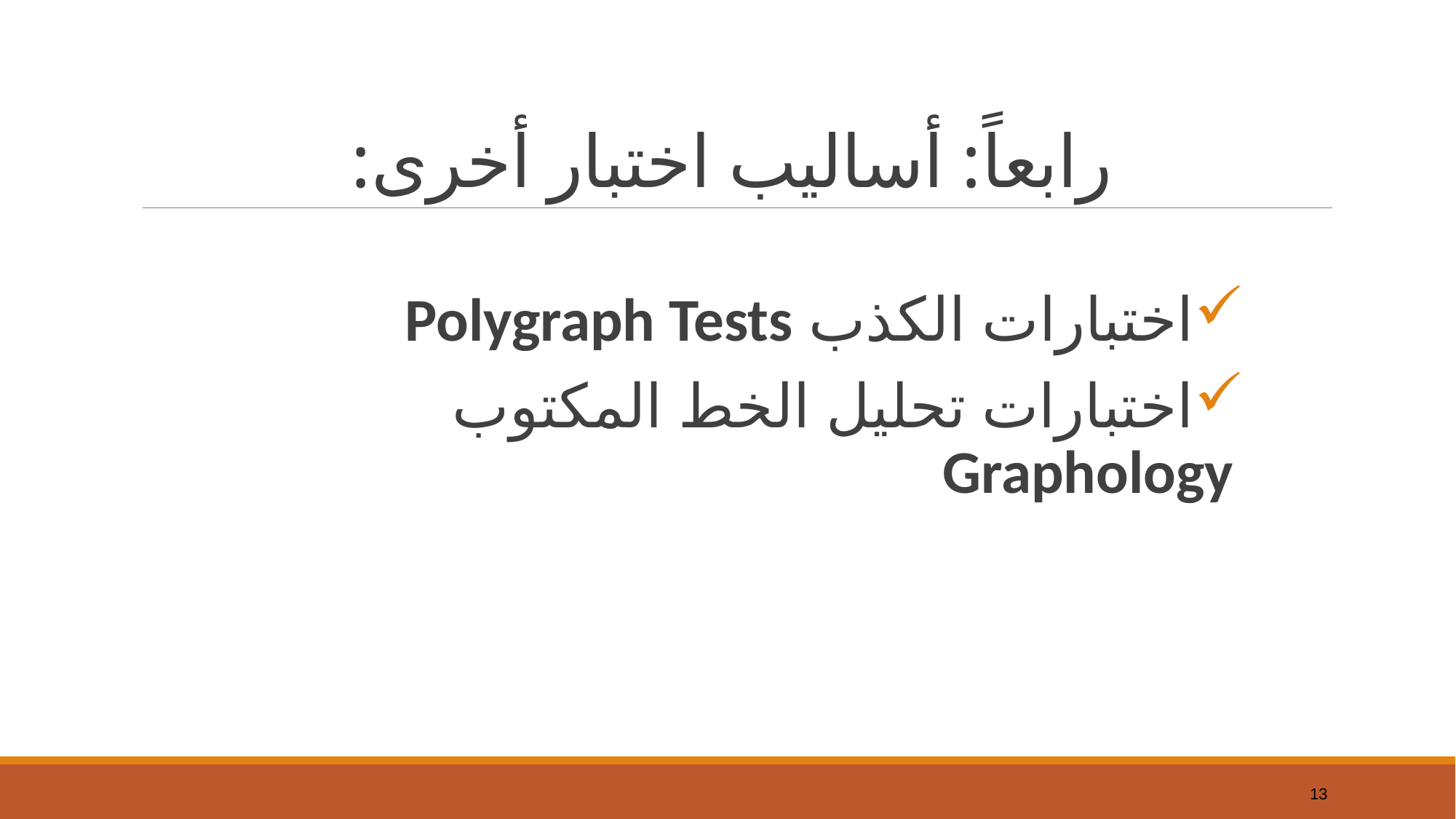

# رابعاً: أساليب اختبار أخرى:
اختبارات الكذب Polygraph Tests
اختبارات تحليل الخط المكتوب Graphology
13